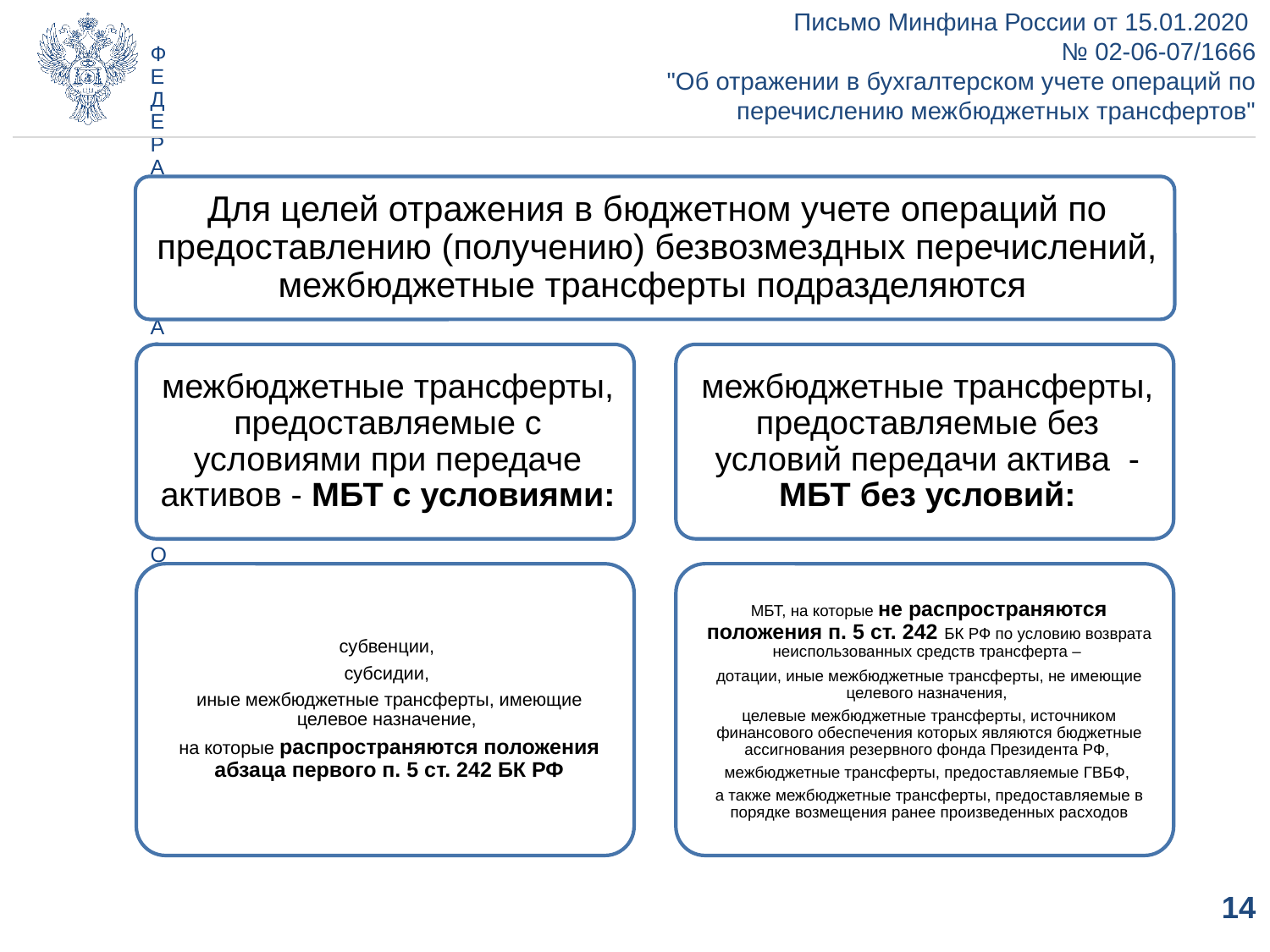

# Письмо Минфина России от 15.01.2020 № 02-06-07/1666 "Об отражении в бухгалтерском учете операций по перечислению межбюджетных трансфертов"
Для целей отражения в бюджетном учете операций по предоставлению (получению) безвозмездных перечислений, межбюджетные трансферты подразделяются
межбюджетные трансферты, предоставляемые с условиями при передаче активов - МБТ с условиями:
субвенции,
субсидии,
иные межбюджетные трансферты, имеющие целевое назначение,
на которые распространяются положения абзаца первого п. 5 ст. 242 БК РФ
межбюджетные трансферты, предоставляемые без условий передачи актива  -МБТ без условий:
МБТ, на которые не распространяются положения п. 5 ст. 242 БК РФ по условию возврата неиспользованных средств трансферта –
дотации, иные межбюджетные трансферты, не имеющие целевого назначения,
целевые межбюджетные трансферты, источником финансового обеспечения которых являются бюджетные ассигнования резервного фонда Президента РФ,
межбюджетные трансферты, предоставляемые ГВБФ,
а также межбюджетные трансферты, предоставляемые в порядке возмещения ранее произведенных расходов
14